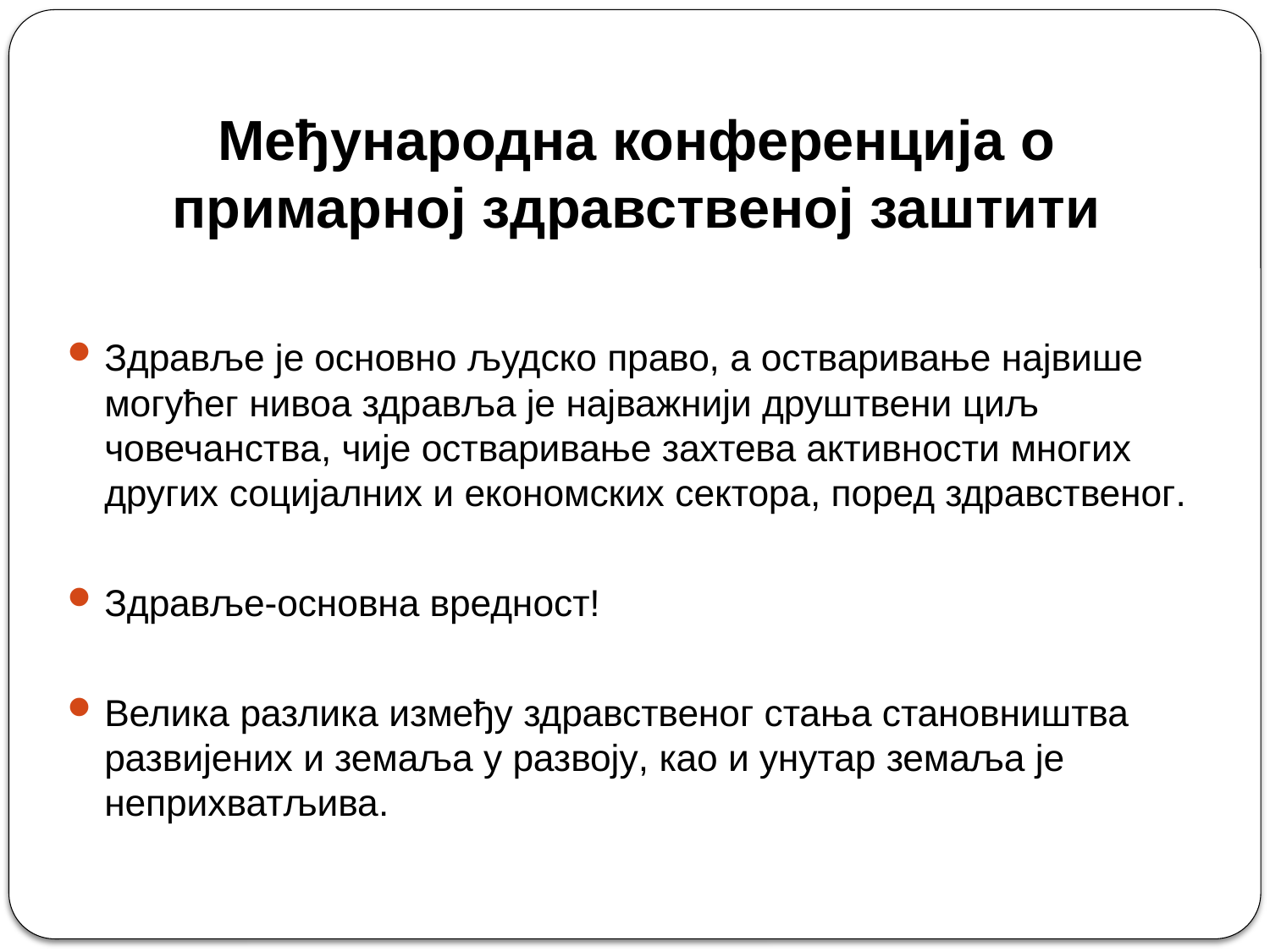

# Међународна конференција о примарној здравственој заштити

Здравље је основно људско право, а остваривање највише могућег нивоа здравља је најважнији друштвени циљ човечанства, чије остваривање захтева активности многих других социјалних и економских сектора, поред здравственог.

Здравље-основна вредност!

Велика разлика између здравственог стања становништва развијених и земаља у развоју, као и унутар земаља је неприхватљива.